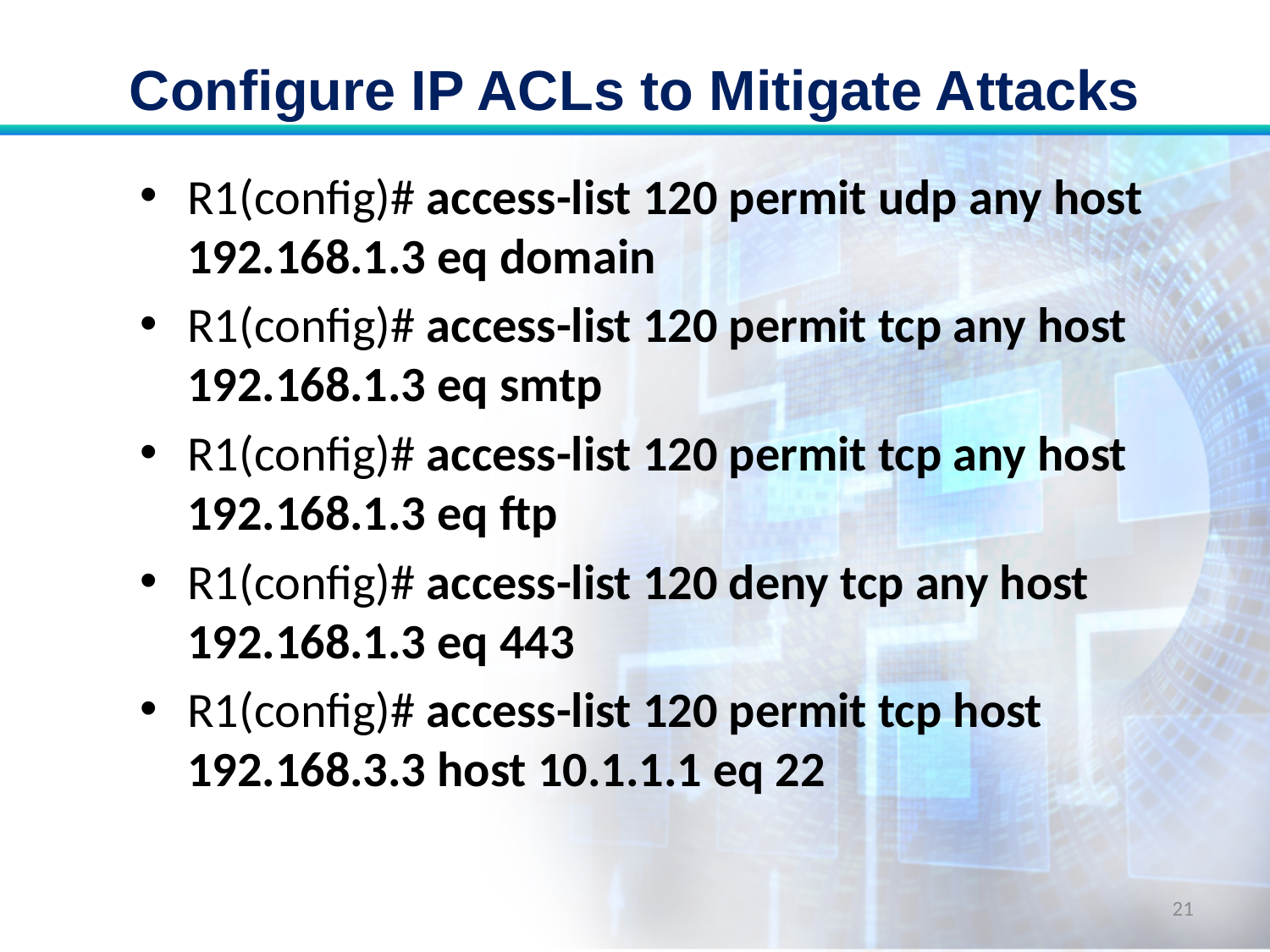

# Configure IP ACLs to Mitigate Attacks
R1(config)# access-list 120 permit udp any host 192.168.1.3 eq domain
R1(config)# access-list 120 permit tcp any host 192.168.1.3 eq smtp
R1(config)# access-list 120 permit tcp any host 192.168.1.3 eq ftp
R1(config)# access-list 120 deny tcp any host 192.168.1.3 eq 443
R1(config)# access-list 120 permit tcp host 192.168.3.3 host 10.1.1.1 eq 22
21